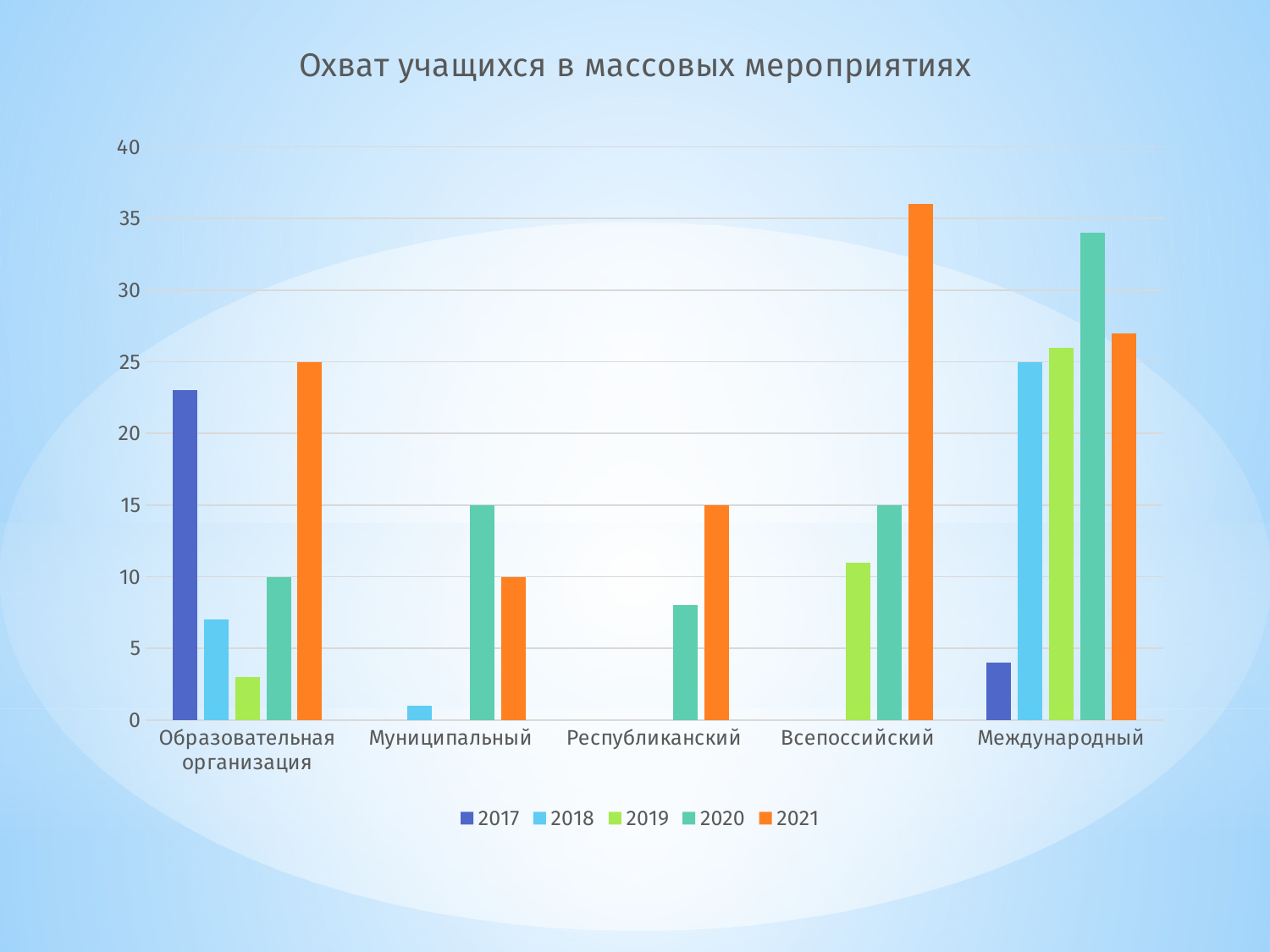

### Chart: Охват учащихся в массовых мероприятиях

| Category | 2017 | 2018 | 2019 | 2020 | 2021 |
|---|---|---|---|---|---|
| Образовательная организация | 23.0 | 7.0 | 3.0 | 10.0 | 25.0 |
| Муниципальный | None | 1.0 | None | 15.0 | 10.0 |
| Республиканский | None | None | None | 8.0 | 15.0 |
| Всепоссийский | None | None | 11.0 | 15.0 | 36.0 |
| Международный | 4.0 | 25.0 | 26.0 | 34.0 | 27.0 |